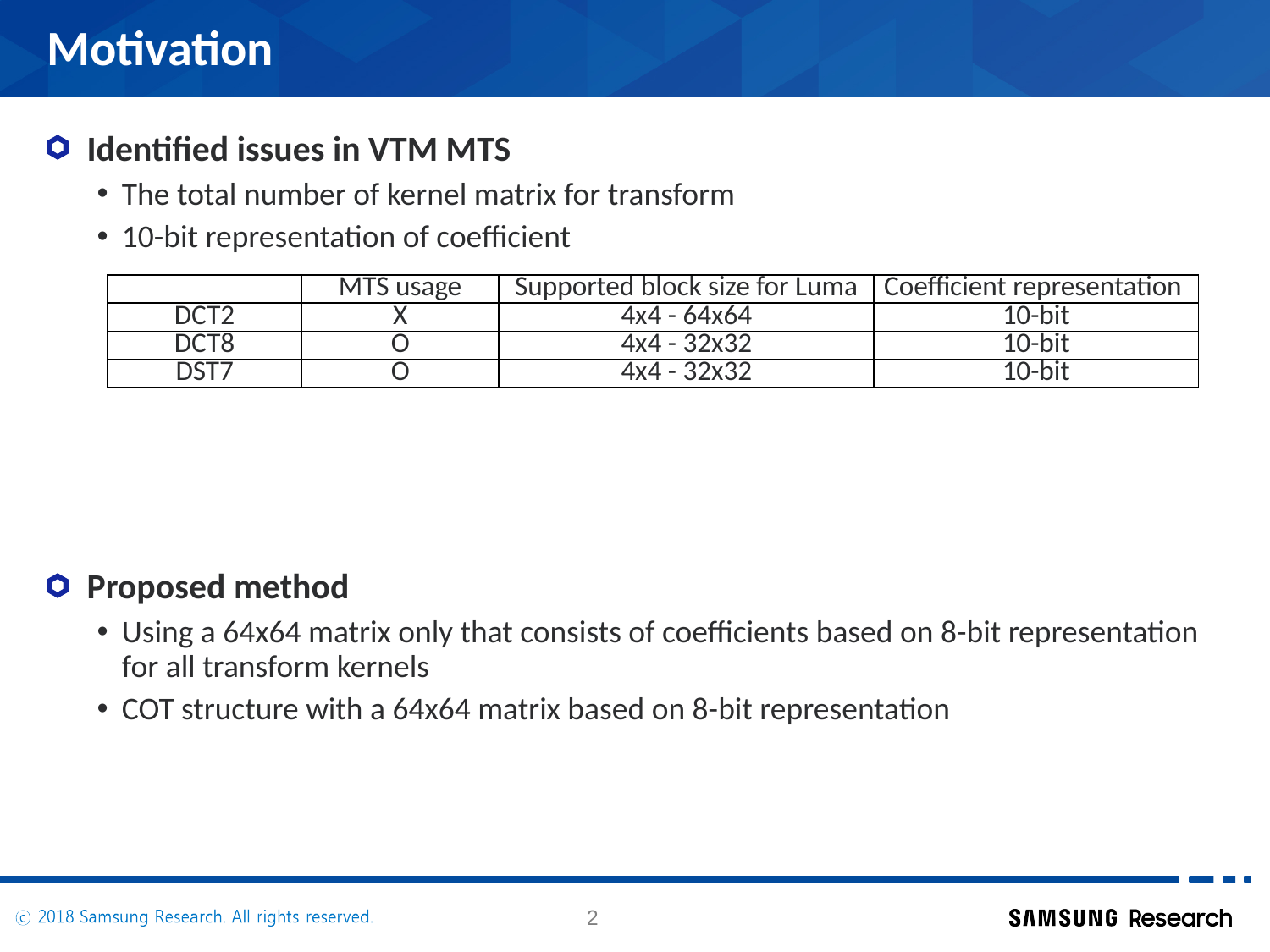

# Motivation
Identified issues in VTM MTS
The total number of kernel matrix for transform
10-bit representation of coefficient

Proposed method
Using a 64x64 matrix only that consists of coefficients based on 8-bit representation for all transform kernels
COT structure with a 64x64 matrix based on 8-bit representation

|  | MTS usage | Supported block size for Luma | Coefficient representation |
| --- | --- | --- | --- |
| DCT2 | X | 4x4 - 64x64 | 10-bit |
| DCT8 | O | 4x4 - 32x32 | 10-bit |
| DST7 | O | 4x4 - 32x32 | 10-bit |